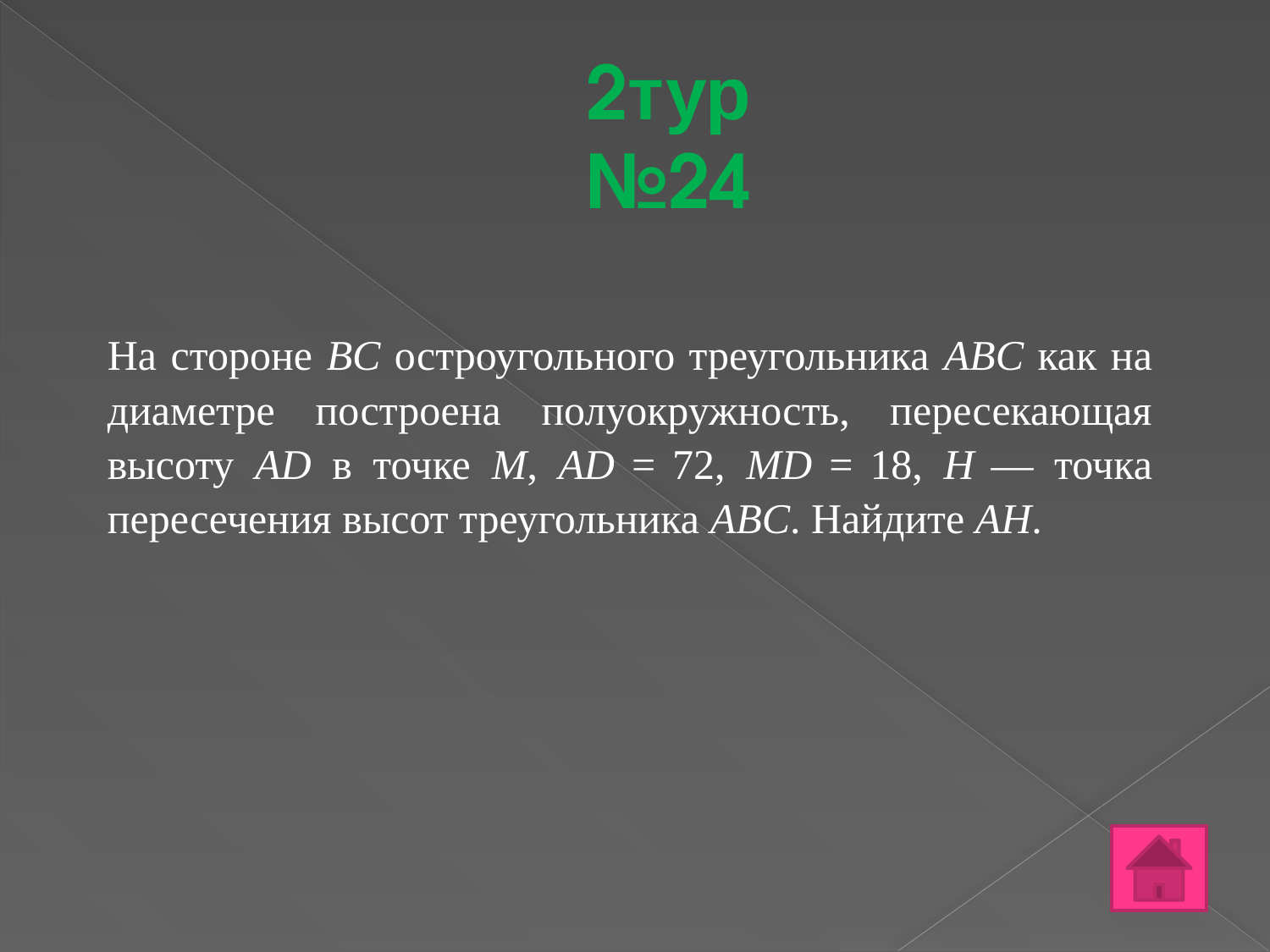

# 2тур №24
На стороне BC остроугольного треугольника ABC как на диаметре построена полуокружность, пересекающая высоту AD в точке M, AD  =  72, MD  =  18, H  — точка пересечения высот треугольника ABC. Найдите AH.